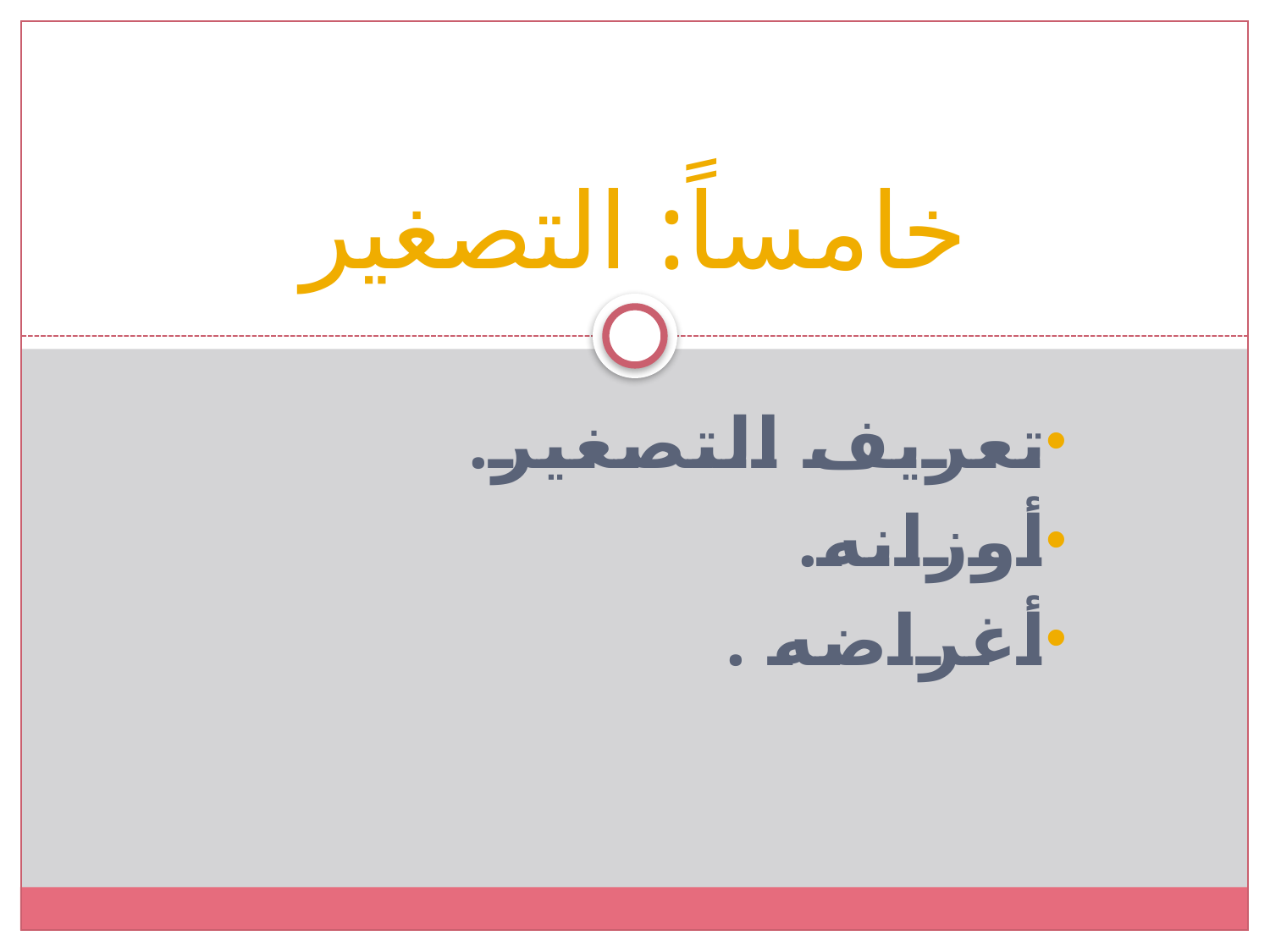

# خامساً: التصغير
تعريف التصغير.
أوزانه.
أغراضه .